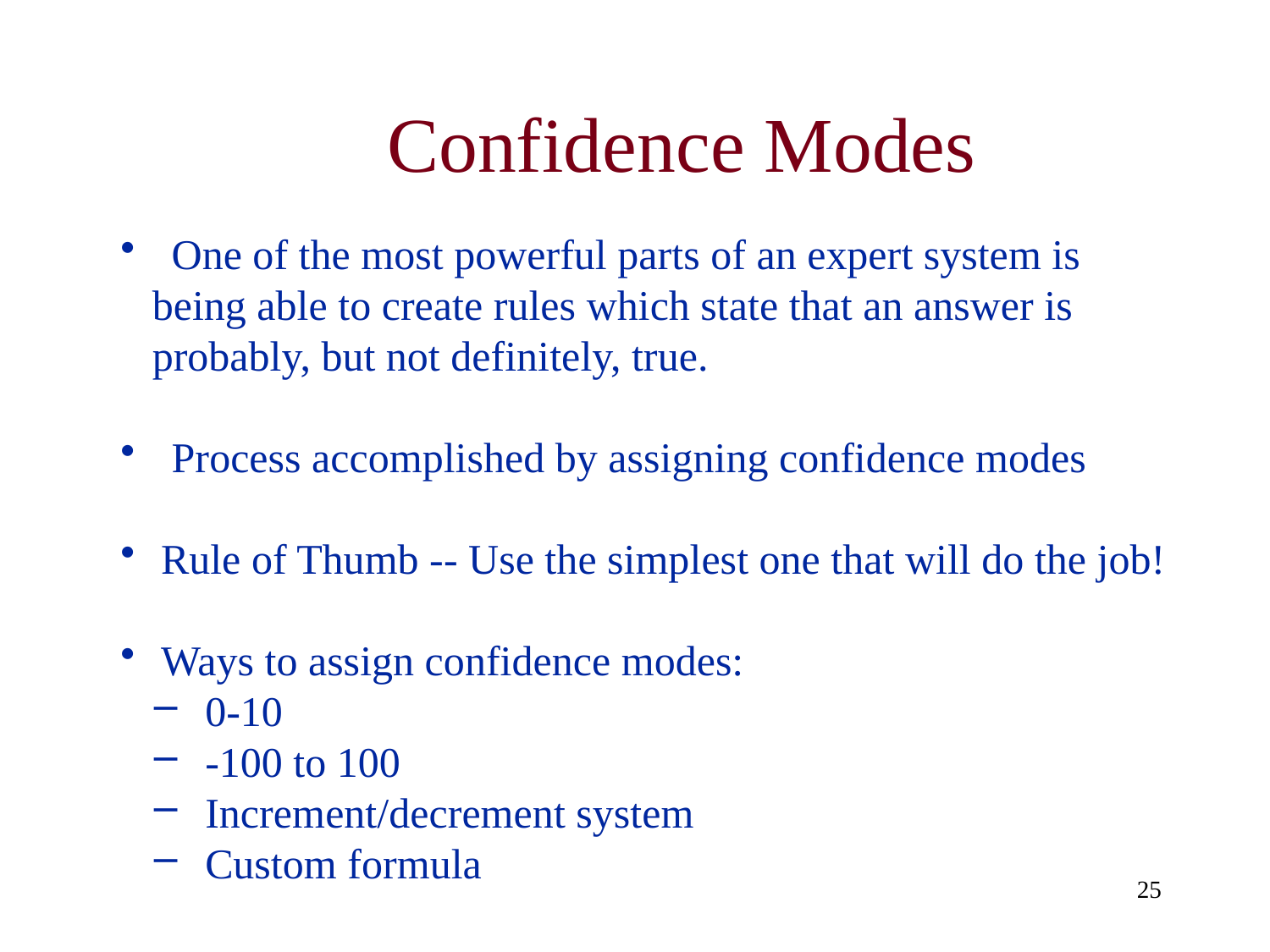

# Confidence Modes
  One of the most powerful parts of an expert system is
   being able to create rules which state that an answer is
   probably, but not definitely, true.

  Process accomplished by assigning confidence modes

 Rule of Thumb -- Use the simplest one that will do the job!

 Ways to assign confidence modes:
  0-10
  -100 to 100
  Increment/decrement system
  Custom formula
25